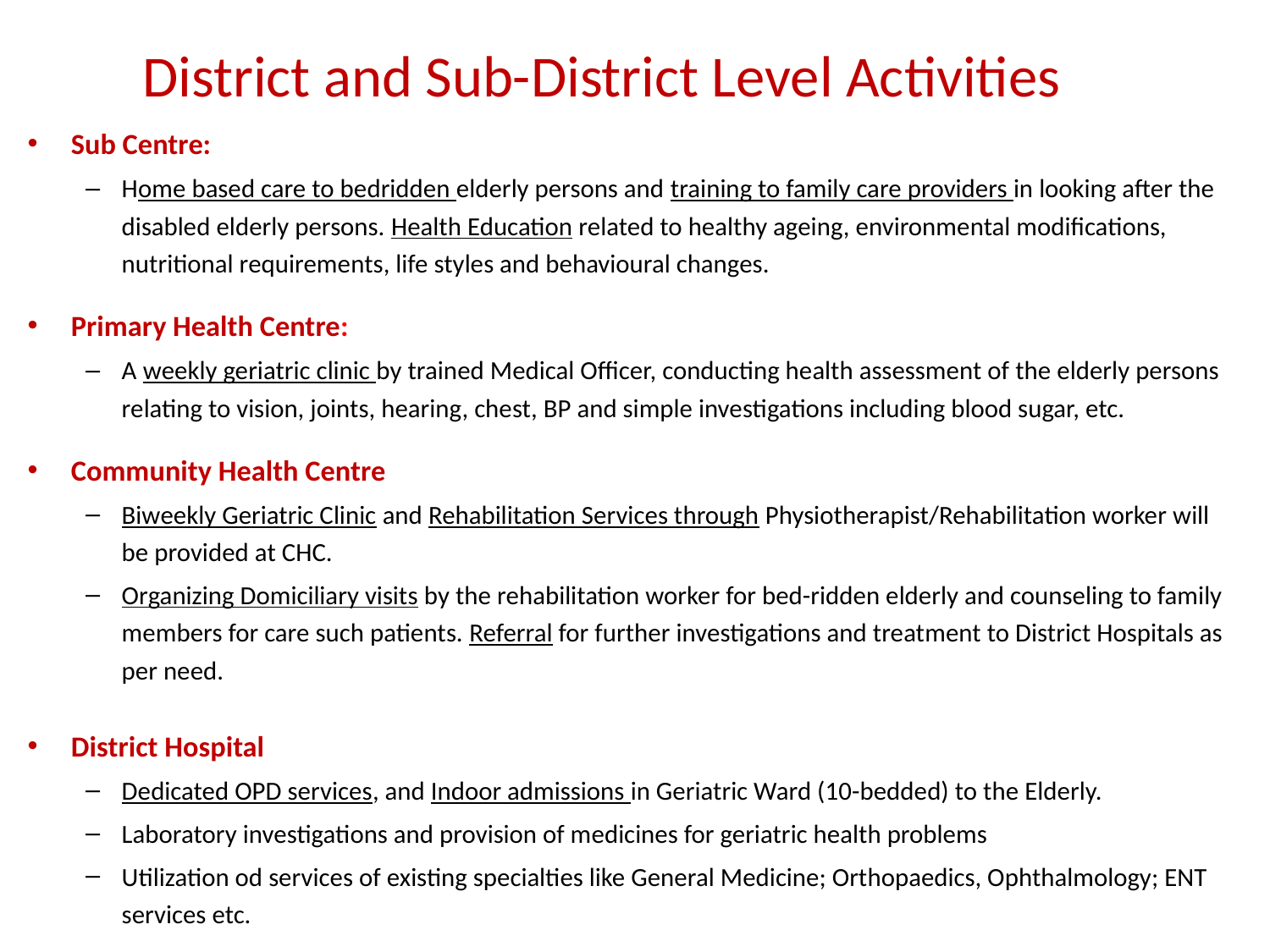

# District and Sub-District Level Activities
Sub Centre:
Home based care to bedridden elderly persons and training to family care providers in looking after the disabled elderly persons. Health Education related to healthy ageing, environmental modifications, nutritional requirements, life styles and behavioural changes.

Primary Health Centre:
A weekly geriatric clinic by trained Medical Officer, conducting health assessment of the elderly persons relating to vision, joints, hearing, chest, BP and simple investigations including blood sugar, etc.

Community Health Centre
Biweekly Geriatric Clinic and Rehabilitation Services through Physiotherapist/Rehabilitation worker will be provided at CHC.
Organizing Domiciliary visits by the rehabilitation worker for bed-ridden elderly and counseling to family members for care such patients. Referral for further investigations and treatment to District Hospitals as per need.

District Hospital
Dedicated OPD services, and Indoor admissions in Geriatric Ward (10-bedded) to the Elderly.
Laboratory investigations and provision of medicines for geriatric health problems
Utilization od services of existing specialties like General Medicine; Orthopaedics, Ophthalmology; ENT services etc.